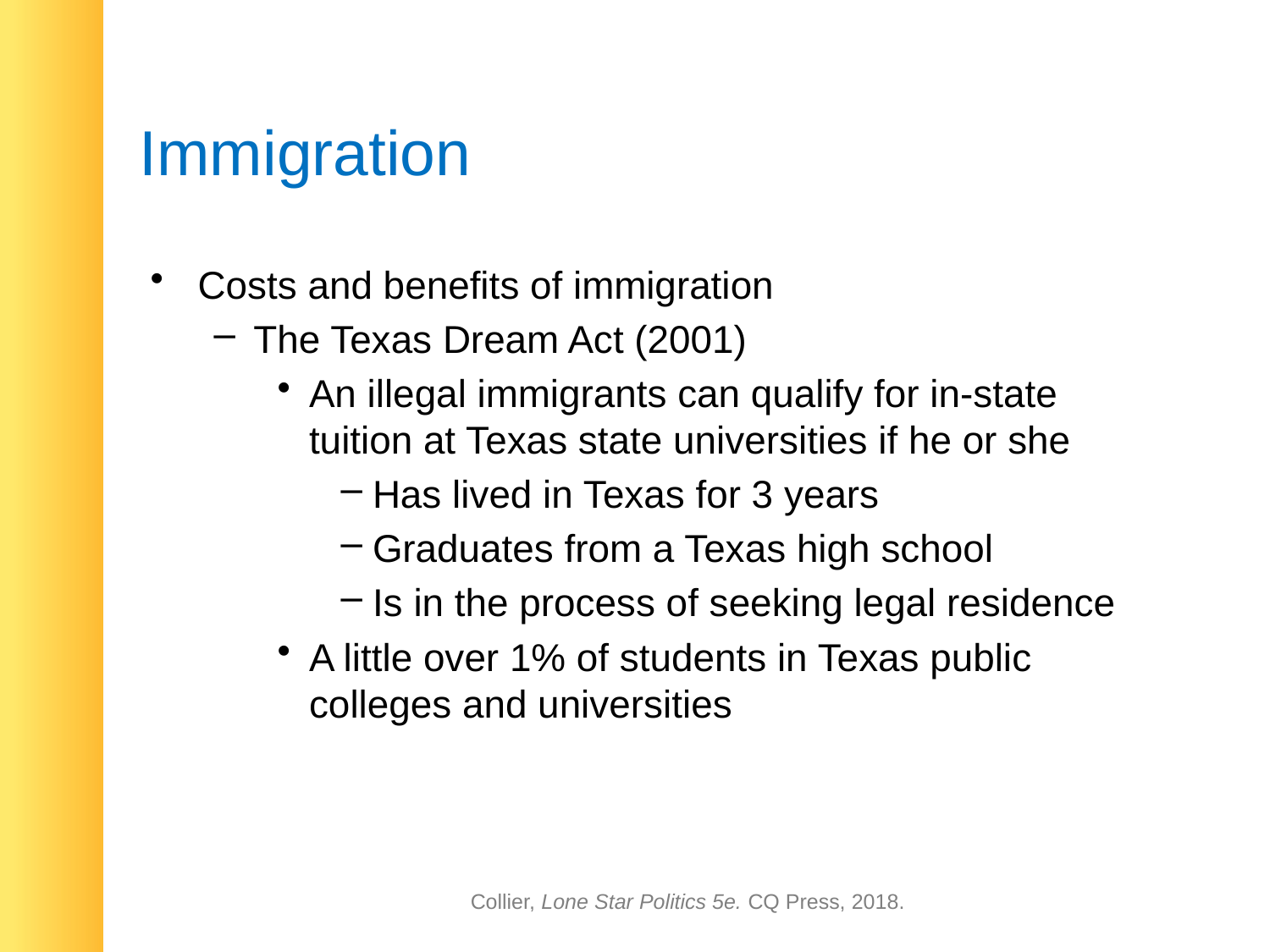

# Immigration
Costs and benefits of immigration
The Texas Dream Act (2001)
An illegal immigrants can qualify for in-state tuition at Texas state universities if he or she
Has lived in Texas for 3 years
Graduates from a Texas high school
Is in the process of seeking legal residence
A little over 1% of students in Texas public colleges and universities
Collier, Lone Star Politics 5e. CQ Press, 2018.